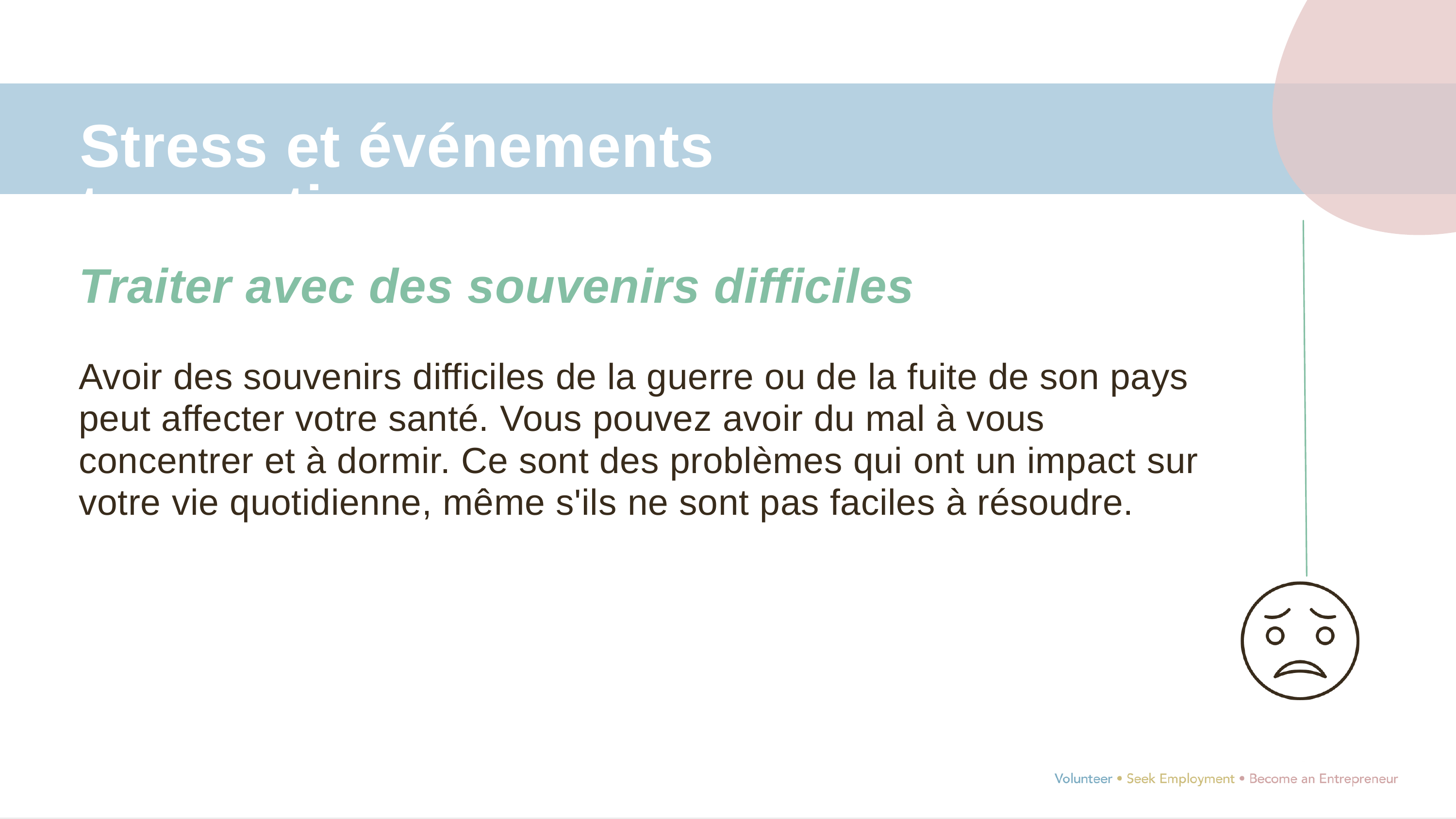

Stress et événements traumatiques

Traiter avec des souvenirs difficiles

Avoir des souvenirs difficiles de la guerre ou de la fuite de son pays peut affecter votre santé. Vous pouvez avoir du mal à vous concentrer et à dormir. Ce sont des problèmes qui ont un impact sur votre vie quotidienne, même s'ils ne sont pas faciles à résoudre.